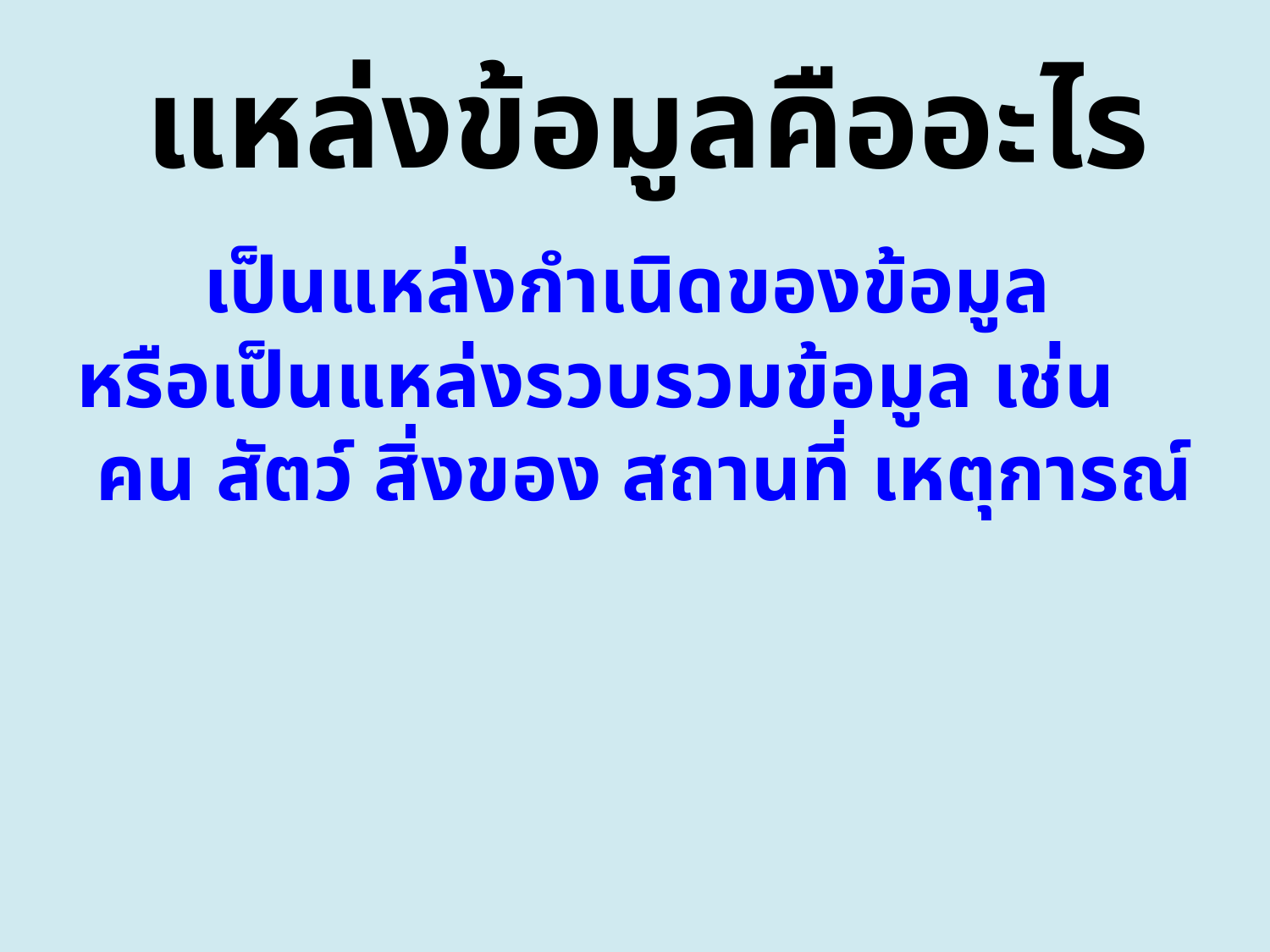

# แหล่งข้อมูลคืออะไร
	เป็นแหล่งกำเนิดของข้อมูล หรือเป็นแหล่งรวบรวมข้อมูล เช่น  คน สัตว์ สิ่งของ สถานที่ เหตุการณ์